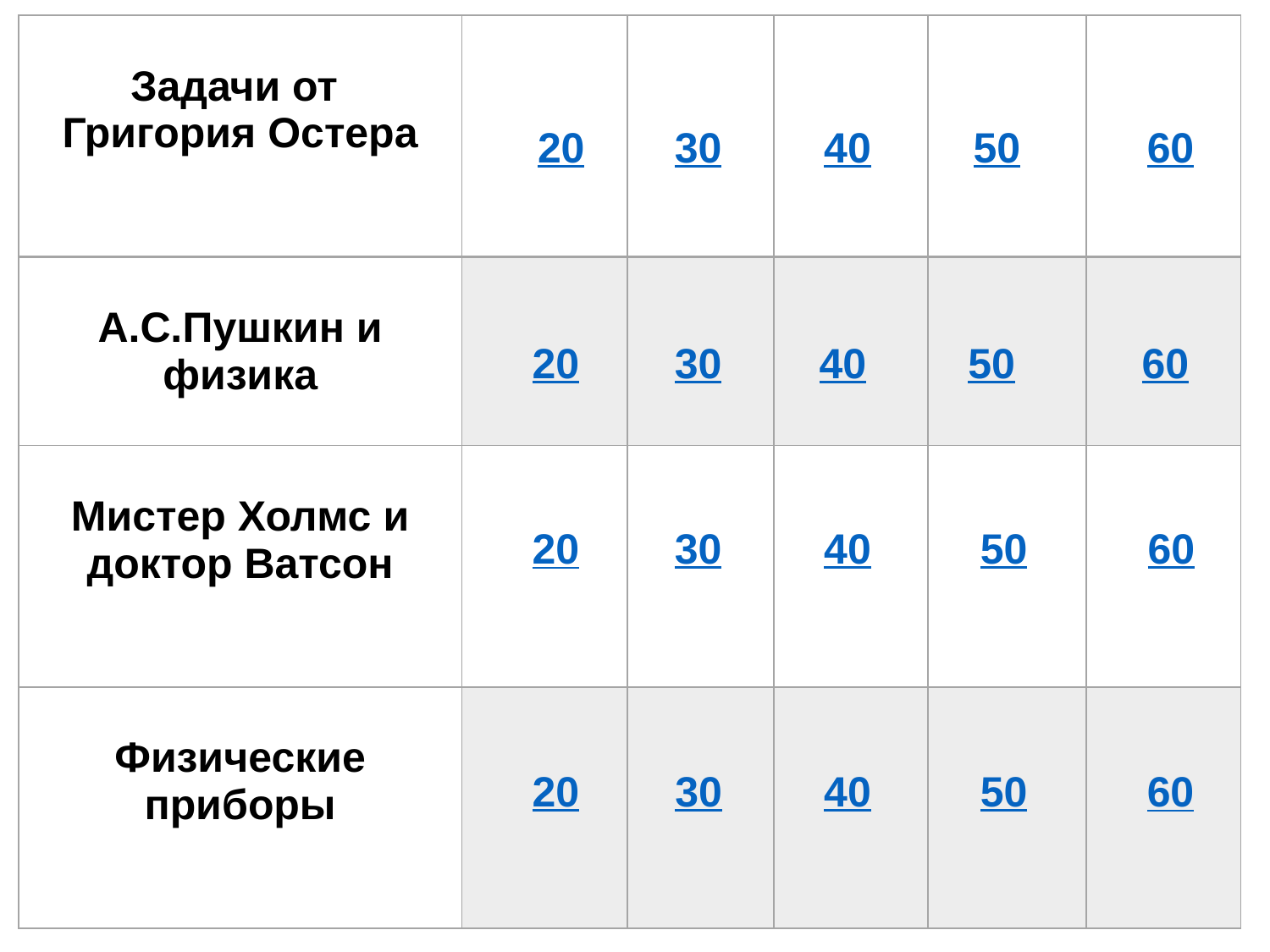

| Задачи от Григория Остера |  |  |  |  |  |
| --- | --- | --- | --- | --- | --- |
| А.С.Пушкин и физика |  |  |  |  |  |
| Мистер Холмс и доктор Ватсон |  |  |  |  |  |
| Физические приборы |  |  |  |  |  |
20
30
40
50
60
30
60
50
20
40
30
50
60
40
20
40
50
20
30
60